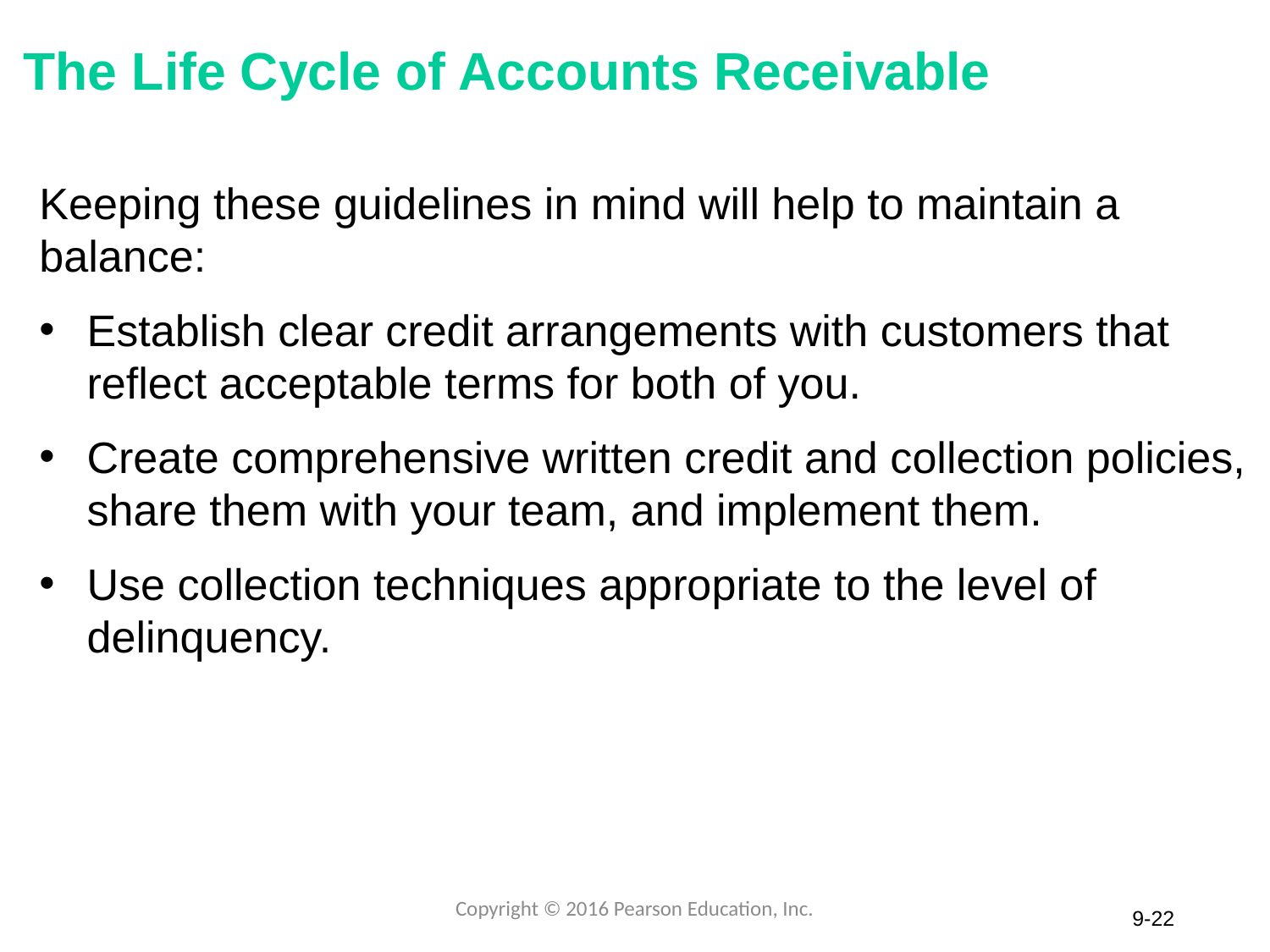

# The Life Cycle of Accounts Receivable
Keeping these guidelines in mind will help to maintain a balance:

Establish clear credit arrangements with customers that reflect acceptable terms for both of you.

Create comprehensive written credit and collection policies, share them with your team, and implement them.

Use collection techniques appropriate to the level of delinquency.
Copyright © 2016 Pearson Education, Inc.